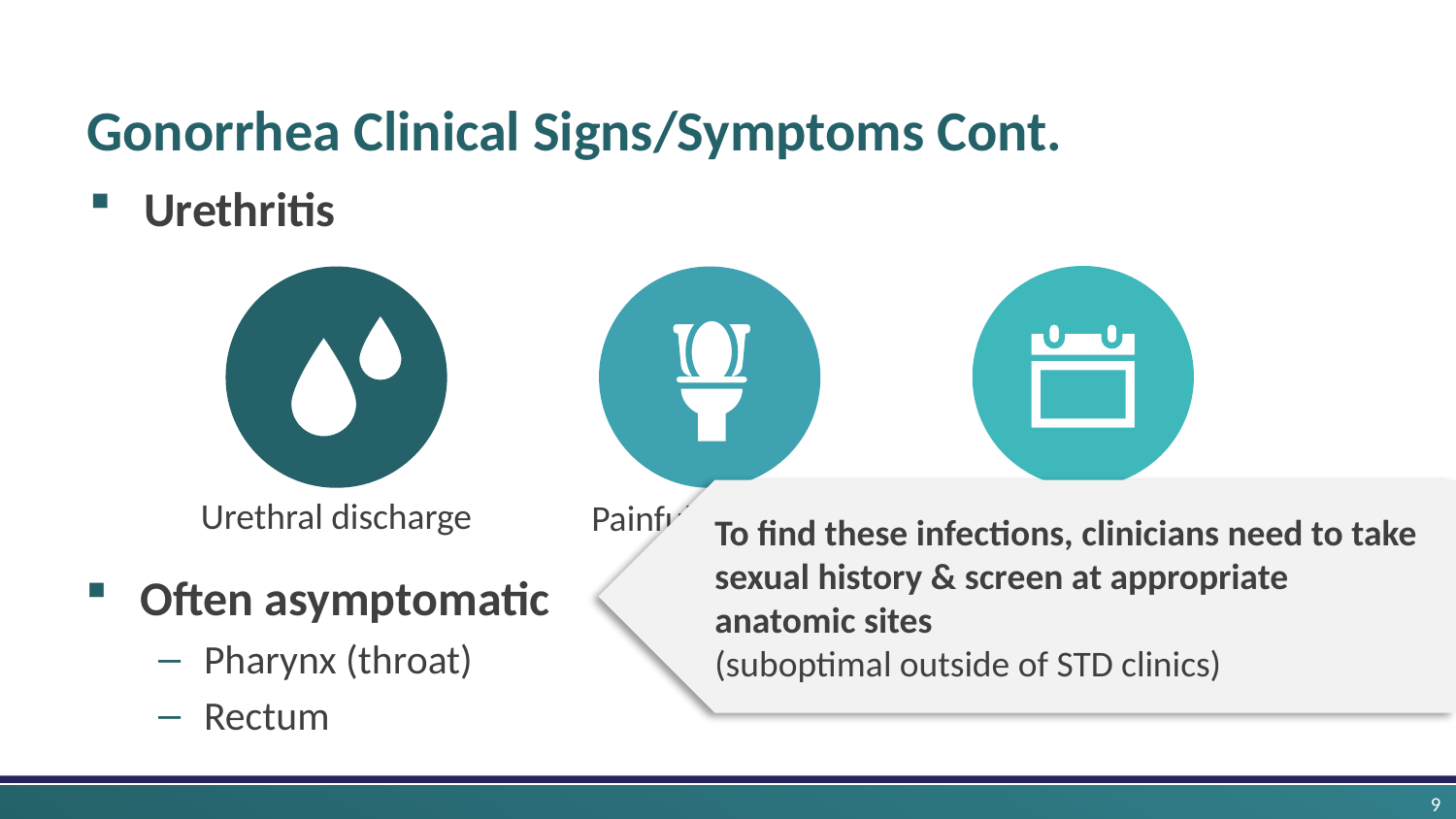

# Gonorrhea Clinical Signs/Symptoms Cont.
Urethritis

To find these infections, clinicians need to take sexual history & screen at appropriate anatomic sites
(suboptimal outside of STD clinics)
Incubation period:
1-14 days
(usually 2-5 days)
Urethral discharge
Painful urination
Often asymptomatic
Pharynx (throat)
Rectum
9